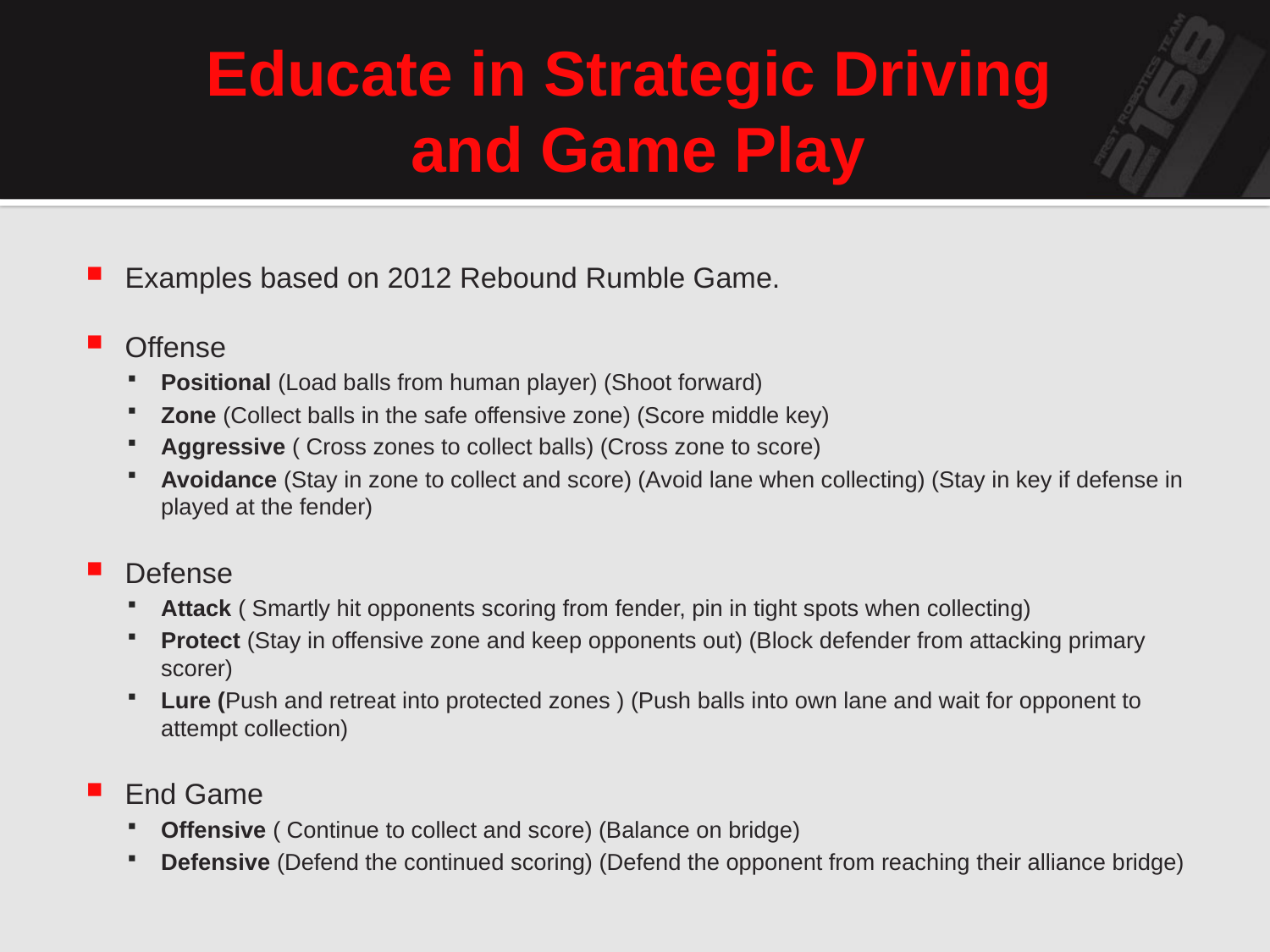

# Educate in Strategic Driving and Game Play
Examples based on 2012 Rebound Rumble Game.

Offense
Positional (Load balls from human player) (Shoot forward)
Zone (Collect balls in the safe offensive zone) (Score middle key)
Aggressive ( Cross zones to collect balls) (Cross zone to score)
Avoidance (Stay in zone to collect and score) (Avoid lane when collecting) (Stay in key if defense in played at the fender)

Defense
Attack ( Smartly hit opponents scoring from fender, pin in tight spots when collecting)
Protect (Stay in offensive zone and keep opponents out) (Block defender from attacking primary scorer)
Lure (Push and retreat into protected zones ) (Push balls into own lane and wait for opponent to attempt collection)

End Game
Offensive ( Continue to collect and score) (Balance on bridge)
Defensive (Defend the continued scoring) (Defend the opponent from reaching their alliance bridge)